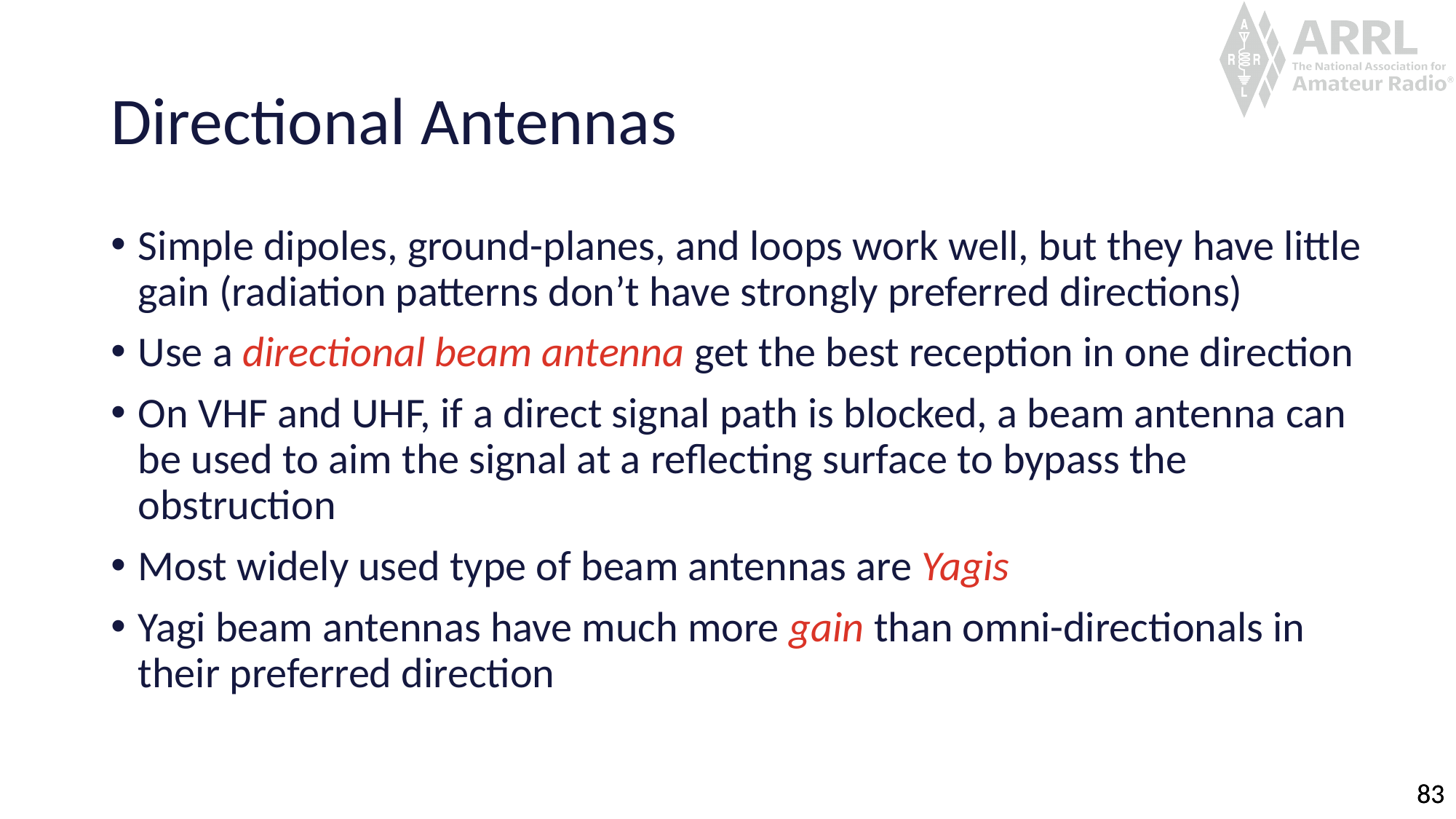

# Directional Antennas
Simple dipoles, ground-planes, and loops work well, but they have little gain (radiation patterns don’t have strongly preferred directions)
Use a directional beam antenna get the best reception in one direction
On VHF and UHF, if a direct signal path is blocked, a beam antenna can be used to aim the signal at a reflecting surface to bypass the obstruction
Most widely used type of beam antennas are Yagis
Yagi beam antennas have much more gain than omni-directionals in their preferred direction